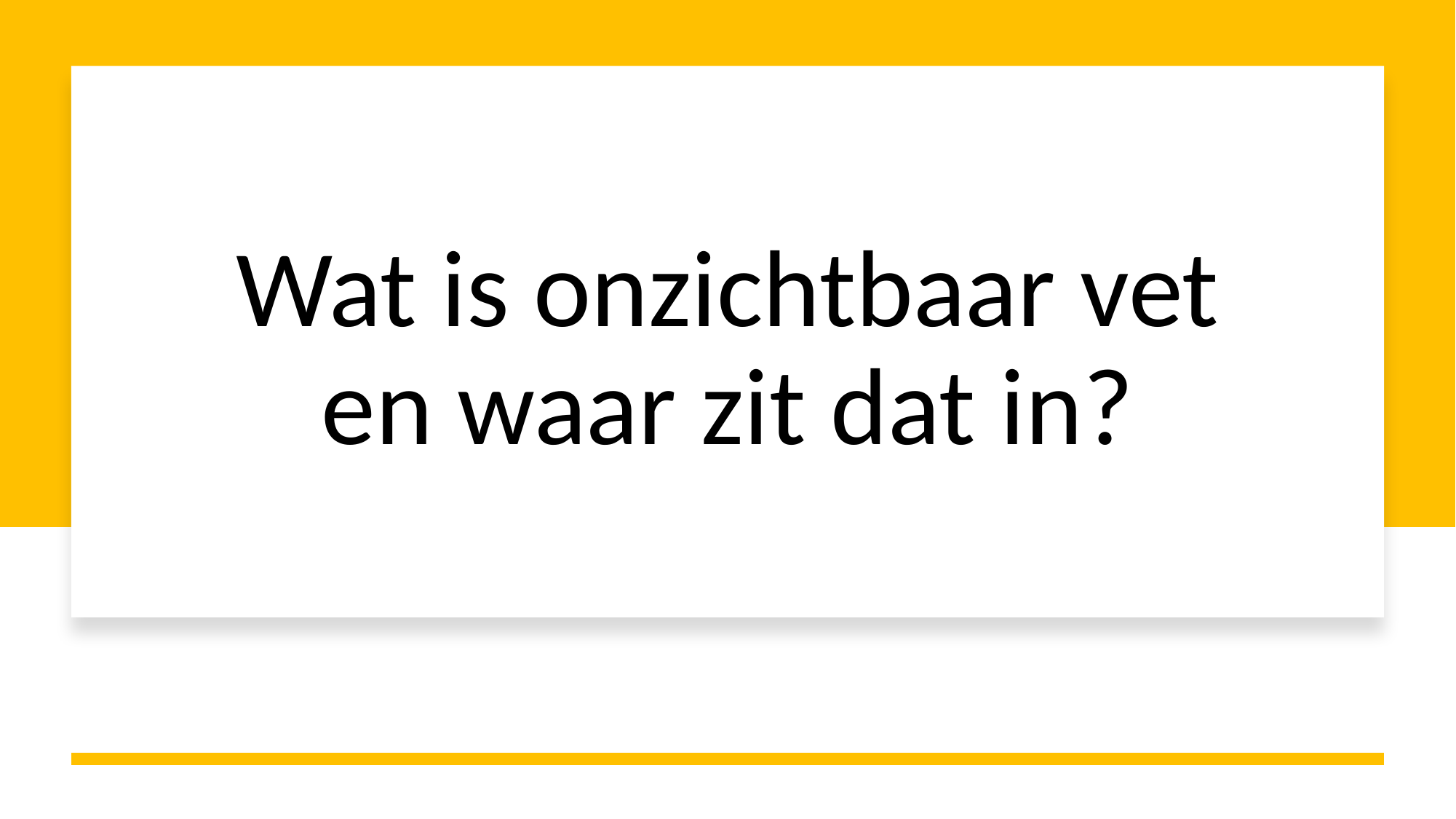

# Wat is onzichtbaar vet en waar zit dat in?